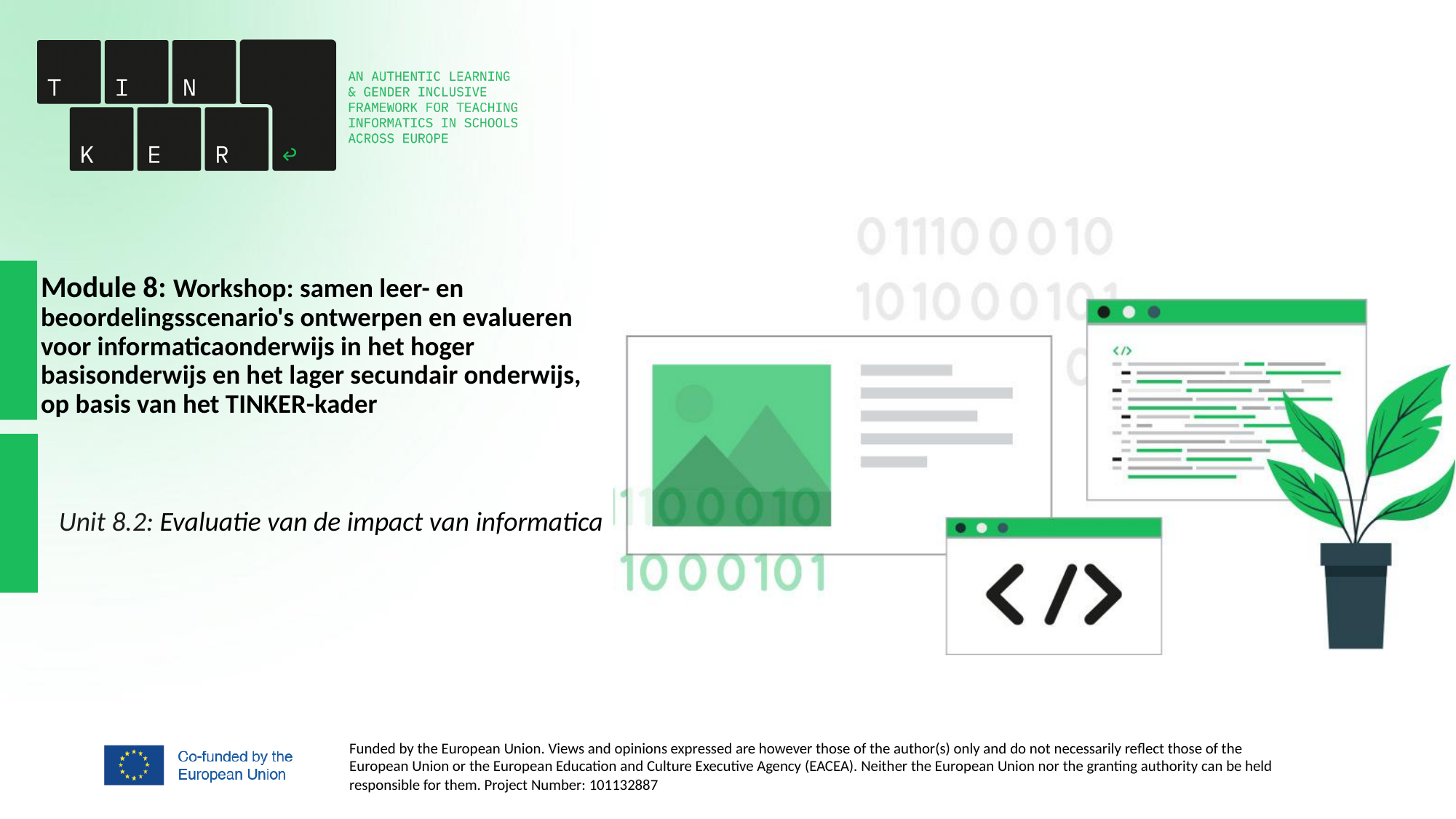

# Module 8: Workshop: samen leer- en beoordelingsscenario's ontwerpen en evalueren voor informaticaonderwijs in het hoger basisonderwijs en het lager secundair onderwijs, op basis van het TINKER-kader
Unit 8.2: Evaluatie van de impact van informatica